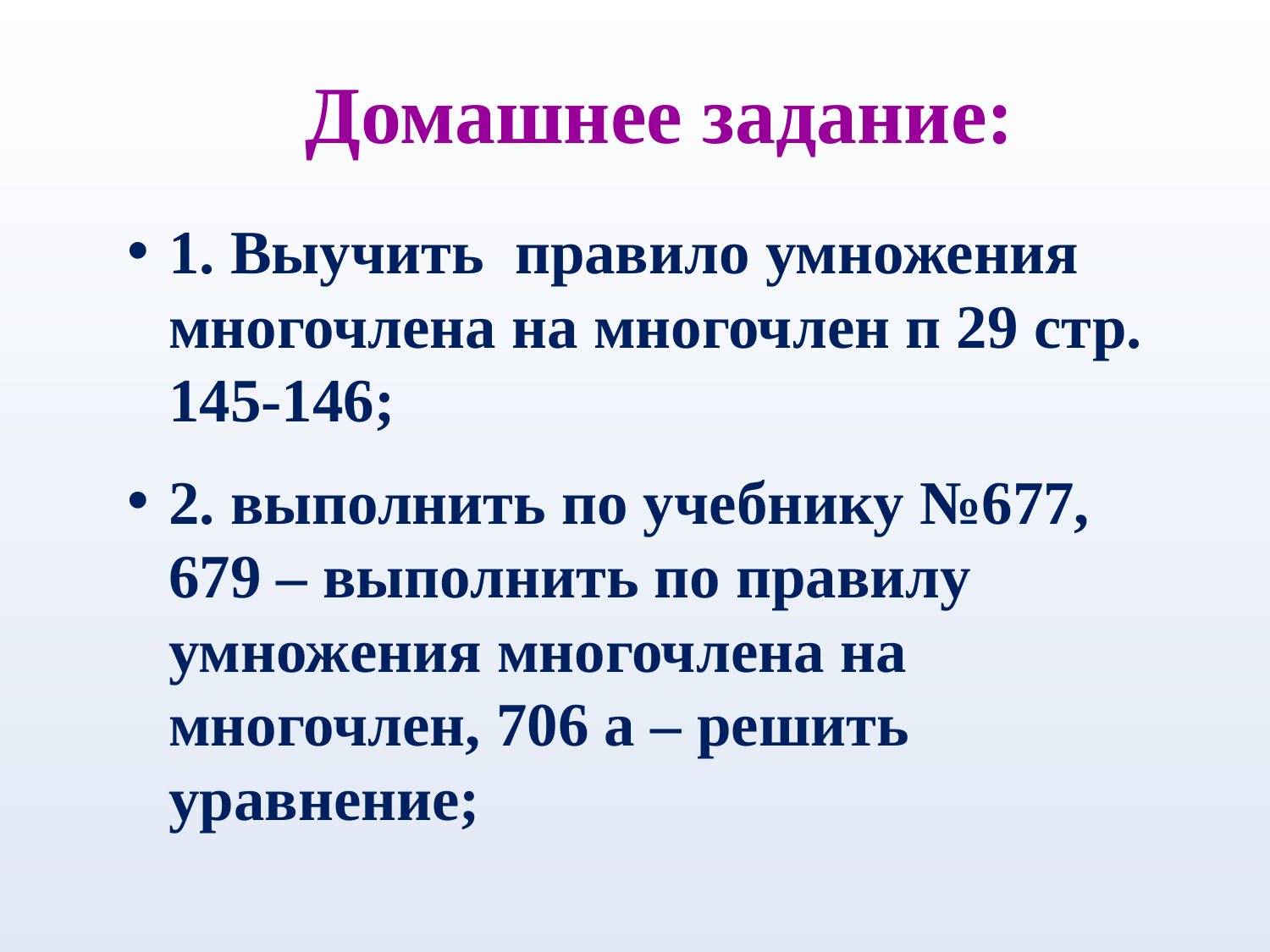

# Домашнее задание:
1. Выучить  правило умножения многочлена на многочлен п 29 стр. 145-146;
2. выполнить по учебнику №677, 679 – выполнить по правилу умножения многочлена на многочлен, 706 а – решить уравнение;